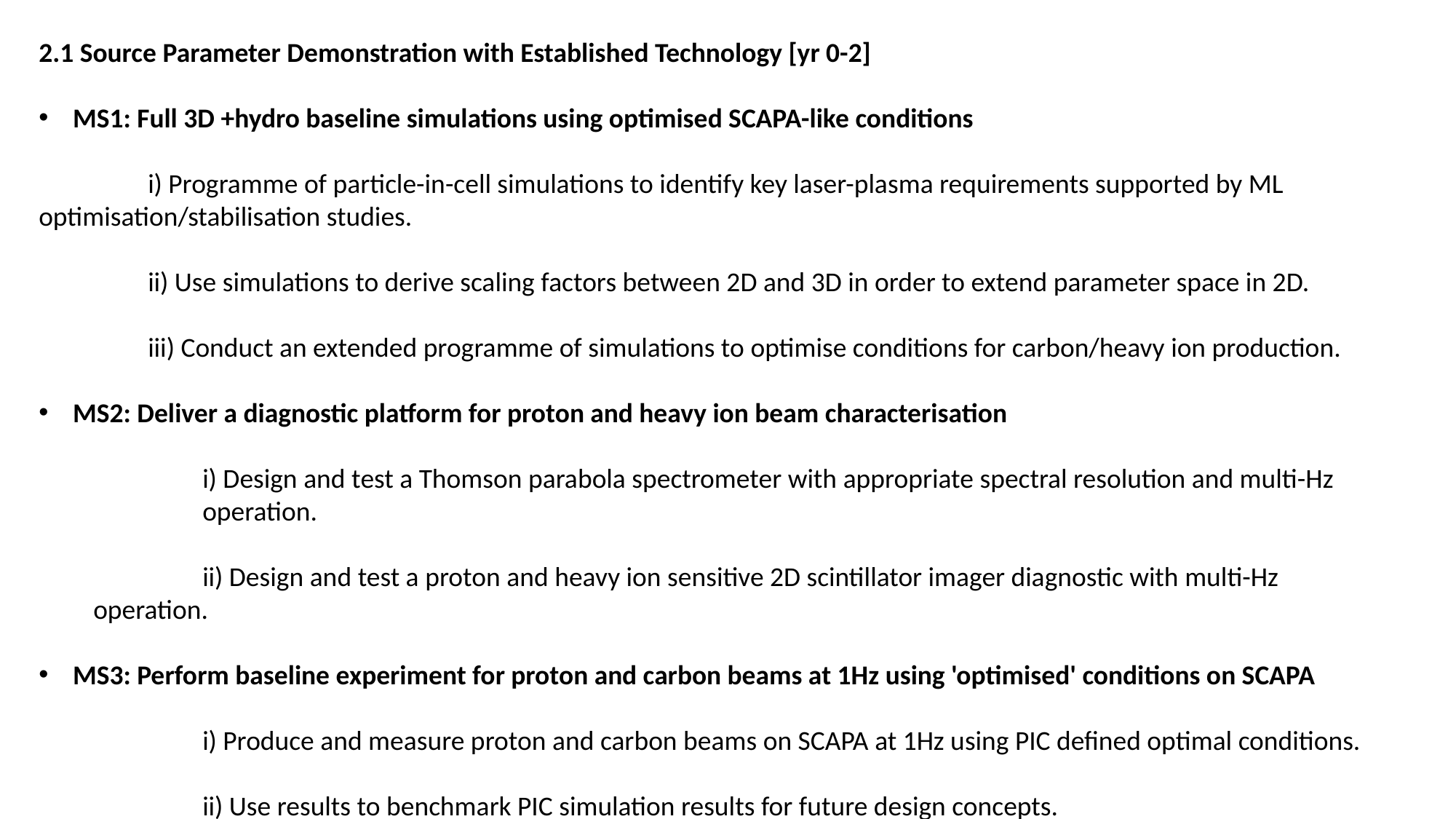

2.1 Source Parameter Demonstration with Established Technology [yr 0-2]

MS1: Full 3D +hydro baseline simulations using optimised SCAPA-like conditions

	i) Programme of particle-in-cell simulations to identify key laser-plasma requirements supported by ML 	optimisation/stabilisation studies.

	ii) Use simulations to derive scaling factors between 2D and 3D in order to extend parameter space in 2D.

	iii) Conduct an extended programme of simulations to optimise conditions for carbon/heavy ion production.

MS2: Deliver a diagnostic platform for proton and heavy ion beam characterisation

	i) Design and test a Thomson parabola spectrometer with appropriate spectral resolution and multi-Hz 	operation.

	ii) Design and test a proton and heavy ion sensitive 2D scintillator imager diagnostic with multi-Hz operation.

MS3: Perform baseline experiment for proton and carbon beams at 1Hz using 'optimised' conditions on SCAPA

	i) Produce and measure proton and carbon beams on SCAPA at 1Hz using PIC defined optimal conditions.

	ii) Use results to benchmark PIC simulation results for future design concepts.